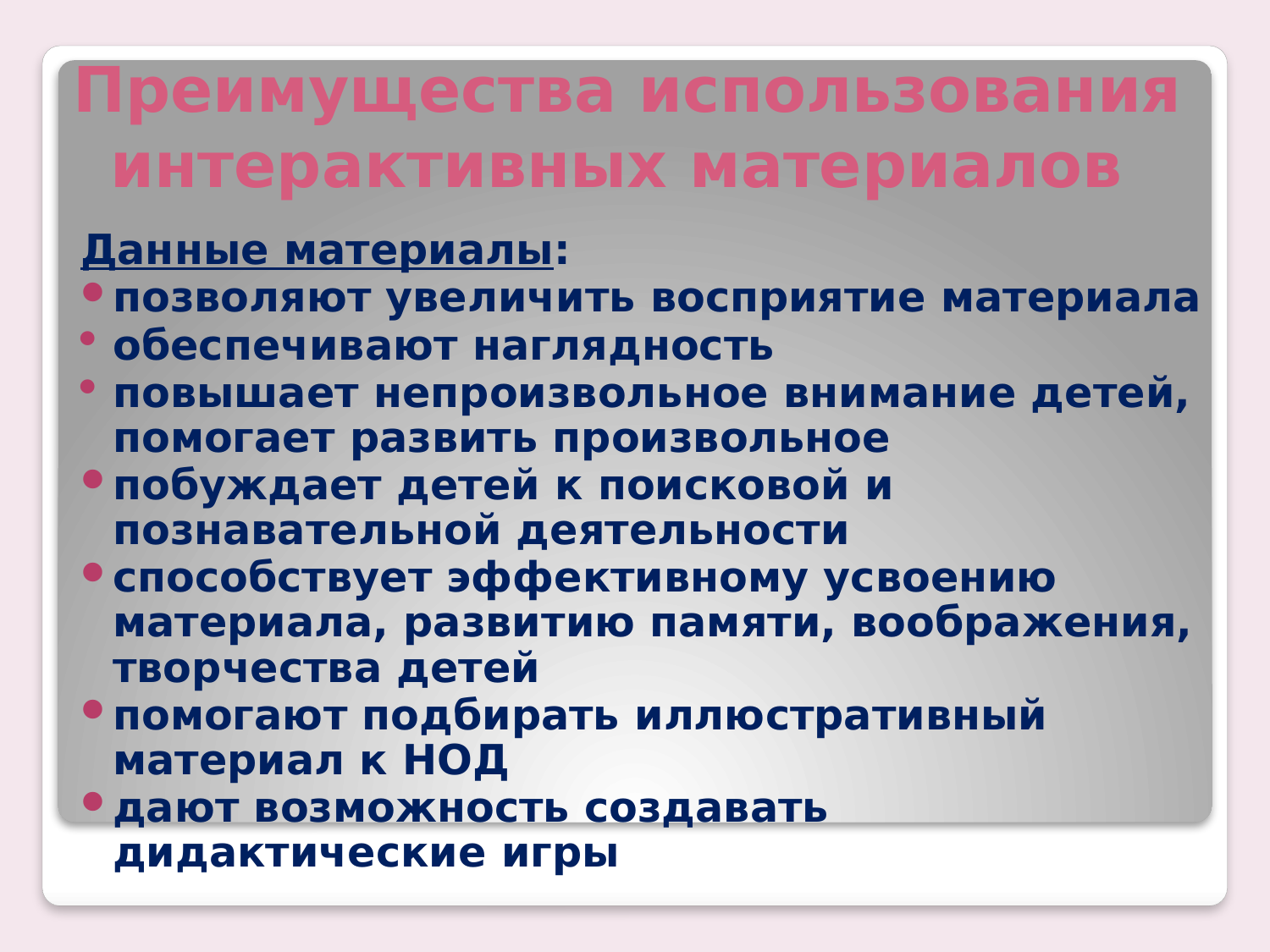

# Преимущества использования интерактивных материалов
Данные материалы:
позволяют увеличить восприятие материала
обеспечивают наглядность
повышает непроизвольное внимание детей, помогает развить произвольное
побуждает детей к поисковой и познавательной деятельности
способствует эффективному усвоению материала, развитию памяти, воображения, творчества детей
помогают подбирать иллюстративный материал к НОД
дают возможность создавать дидактические игры